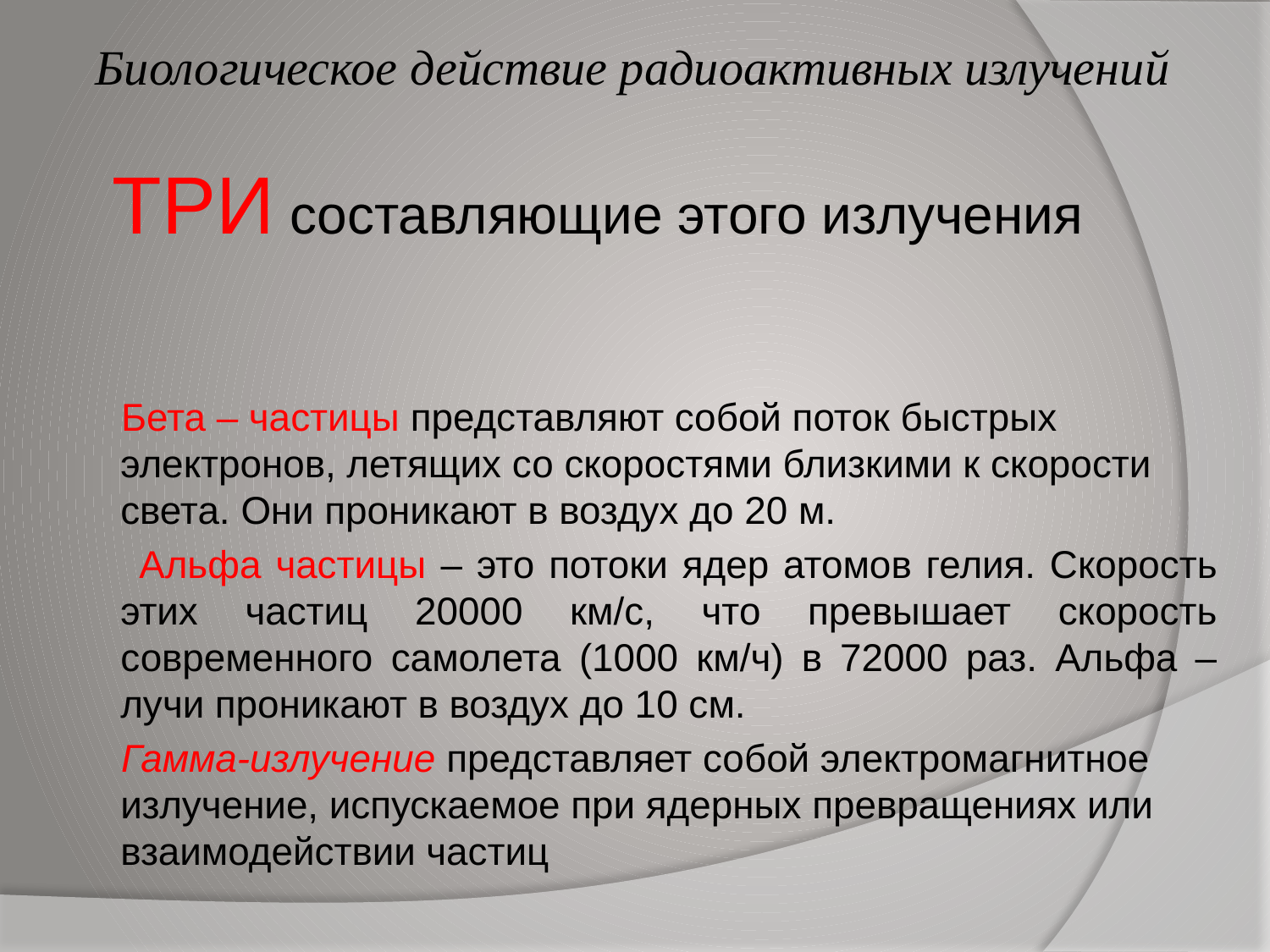

Биологическое действие радиоактивных излучений
# ТРИ составляющие этого излучения

     Бета – частицы представляют собой поток быстрых электронов, летящих со скоростями близкими к скорости света. Они проникают в воздух до 20 м.
     Альфа частицы – это потоки ядер атомов гелия. Скорость этих частиц 20000 км/с, что превышает скорость современного самолета (1000 км/ч) в 72000 раз. Альфа – лучи проникают в воздух до 10 см.
     Гамма-излучение представляет собой электромагнитное излучение, испускаемое при ядерных превращениях или взаимодействии частиц